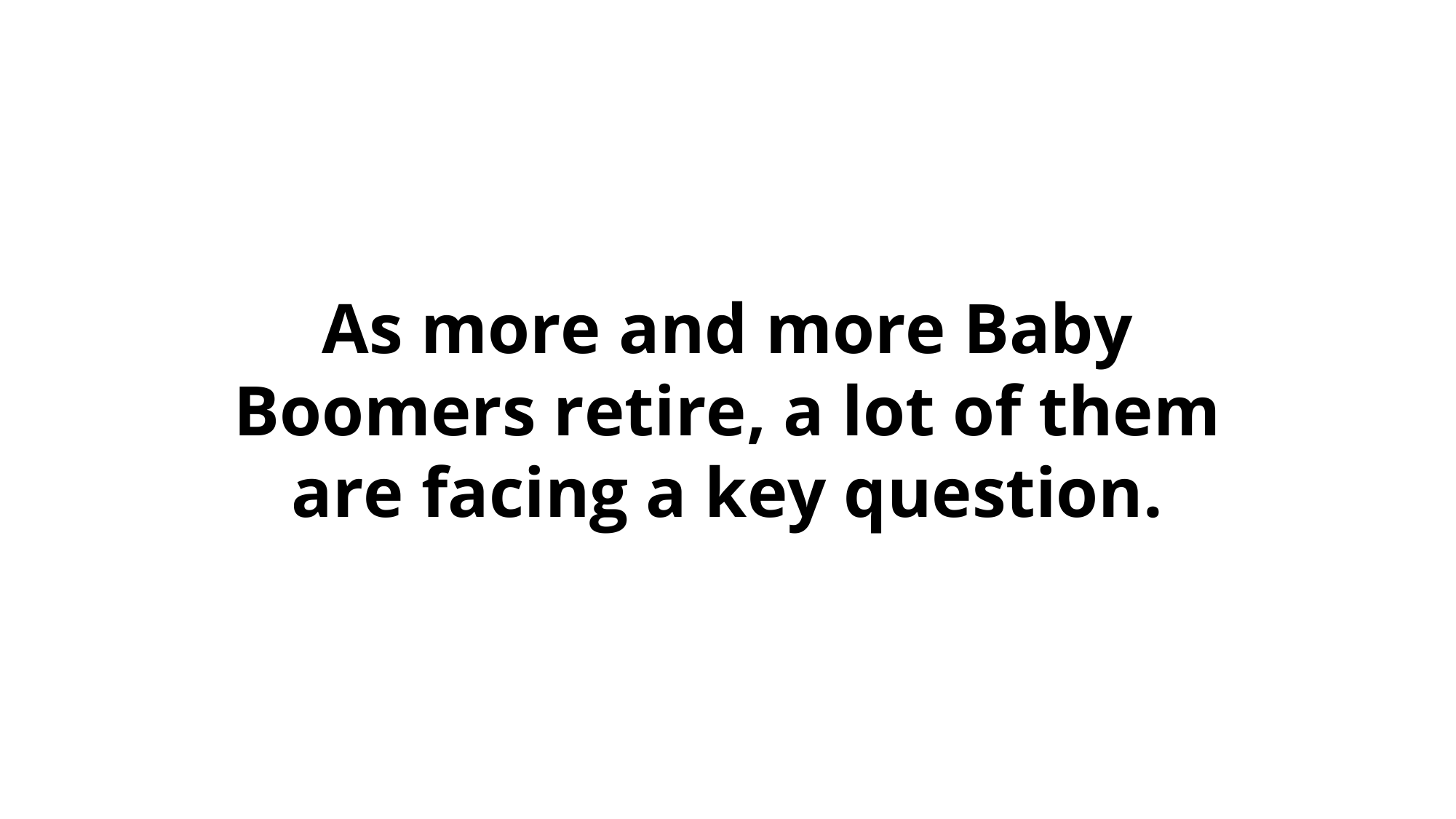

As more and more Baby Boomers retire, a lot of them are facing a key question.